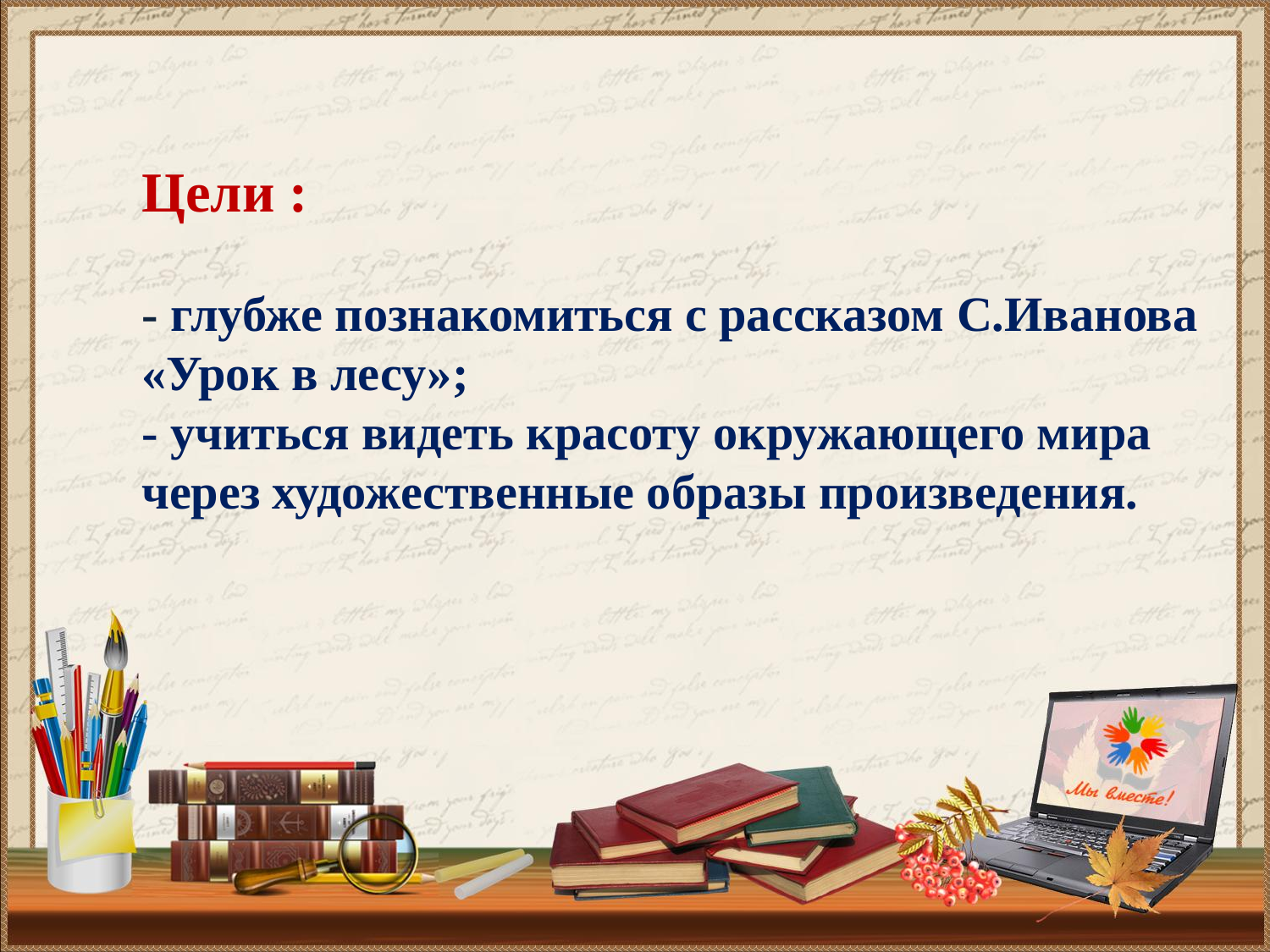

# Цели : - глубже познакомиться с рассказом С.Иванова «Урок в лесу»; - учиться видеть красоту окружающего мира через художественные образы произведения.